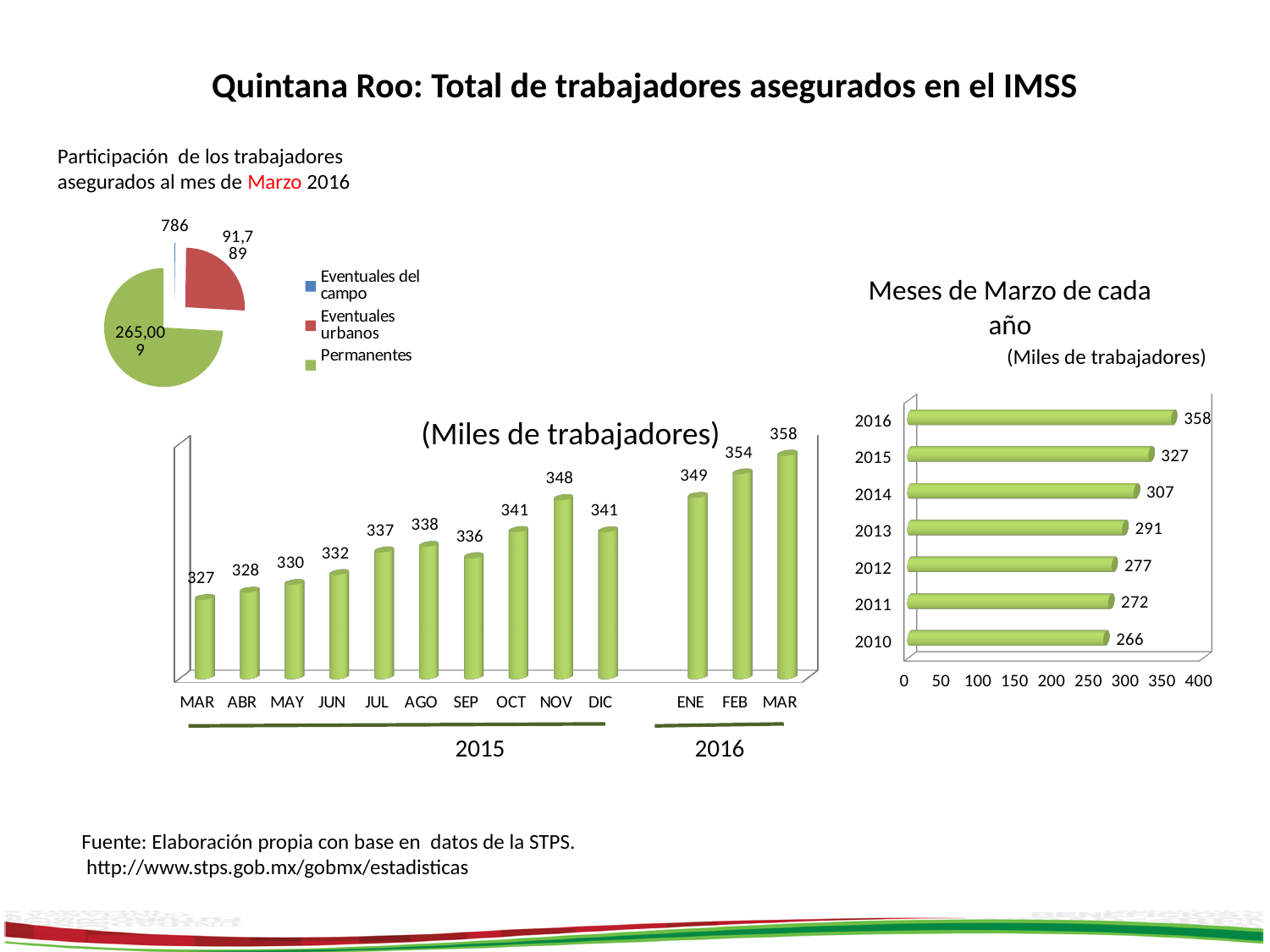

Quintana Roo: Total de trabajadores asegurados en el IMSS
Participación  de los trabajadores asegurados al mes de Marzo 2016

### Chart

| Category |  |
|---|---|
| Eventuales del campo | 786.0 |
| Eventuales urbanos | 91789.0 |
| Permanentes | 265009.0 |
Meses de Marzo de cada año
(Miles de trabajadores)

[unsupported chart]

(Miles de trabajadores)

[unsupported chart]

2015
2016
Fuente: Elaboración propia con base en  datos de la STPS.
 http://www.stps.gob.mx/gobmx/estadisticas